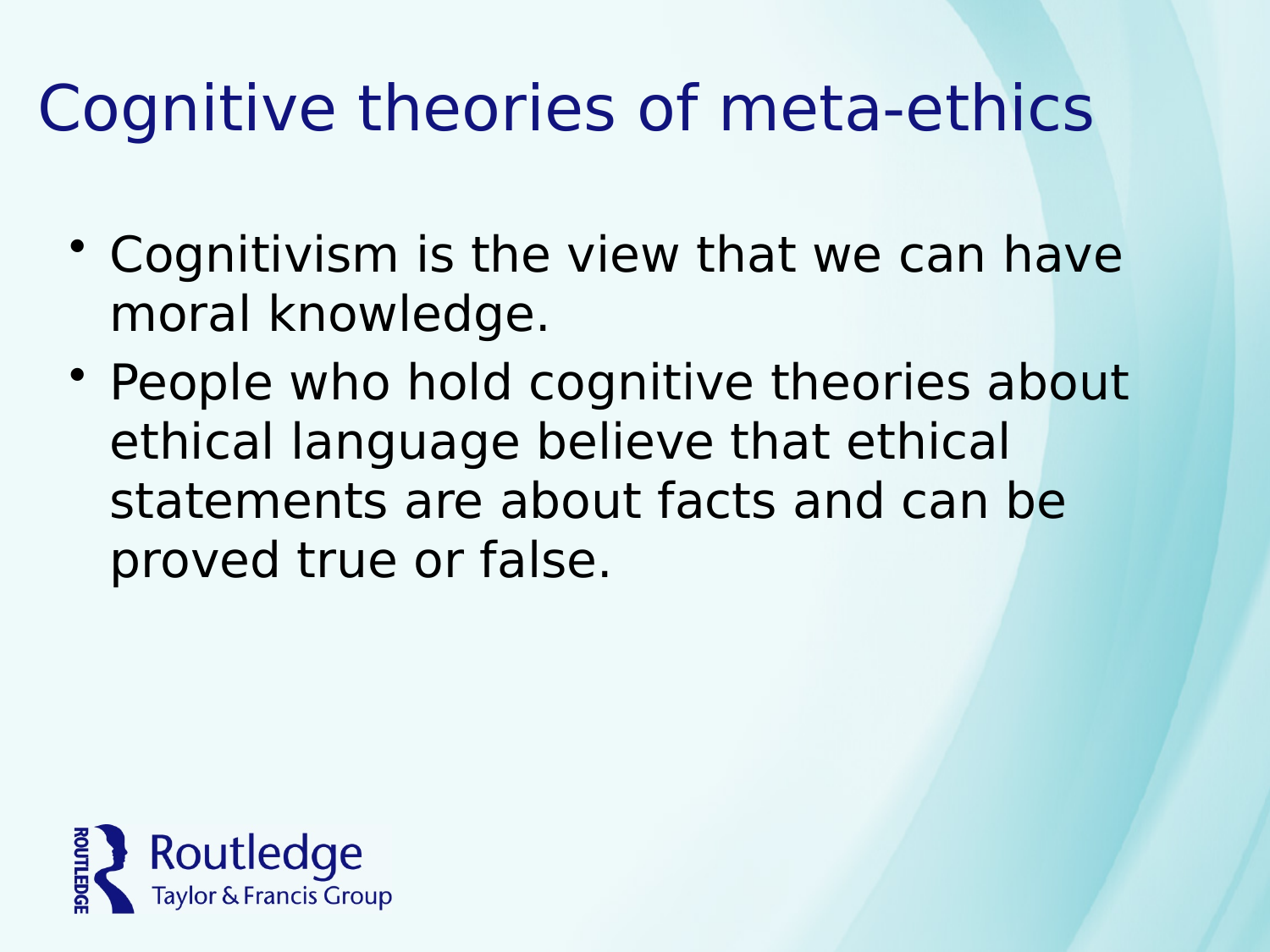

# Cognitive theories of meta-ethics
Cognitivism is the view that we can have moral knowledge.
People who hold cognitive theories about ethical language believe that ethical statements are about facts and can be proved true or false.